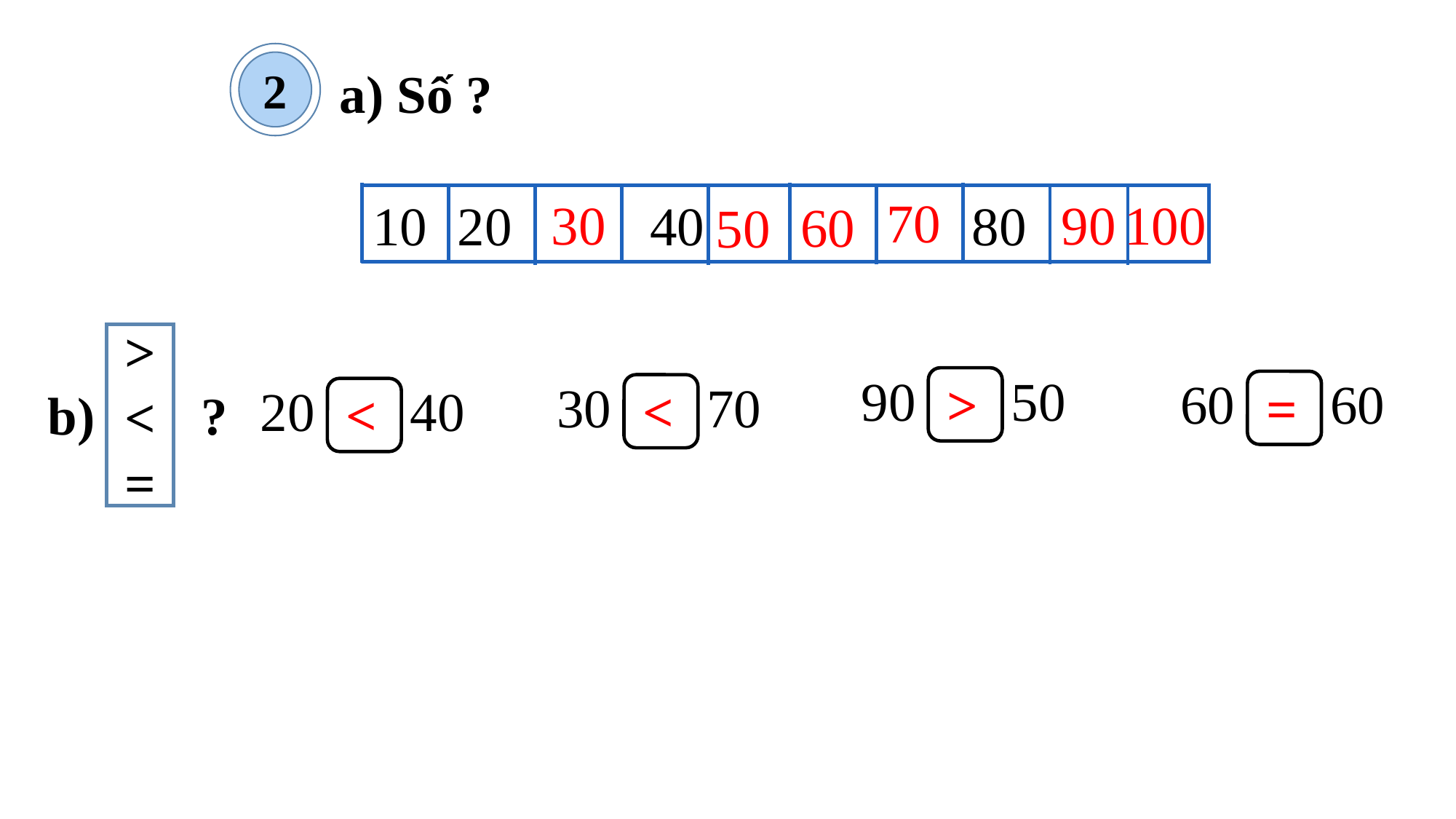

2
a) Số ?
70
90
100
30
10  20          40                  80
60
50

>
<
=

90       50
60       60
>
30       70

=

20       40
<

<
b)        ?